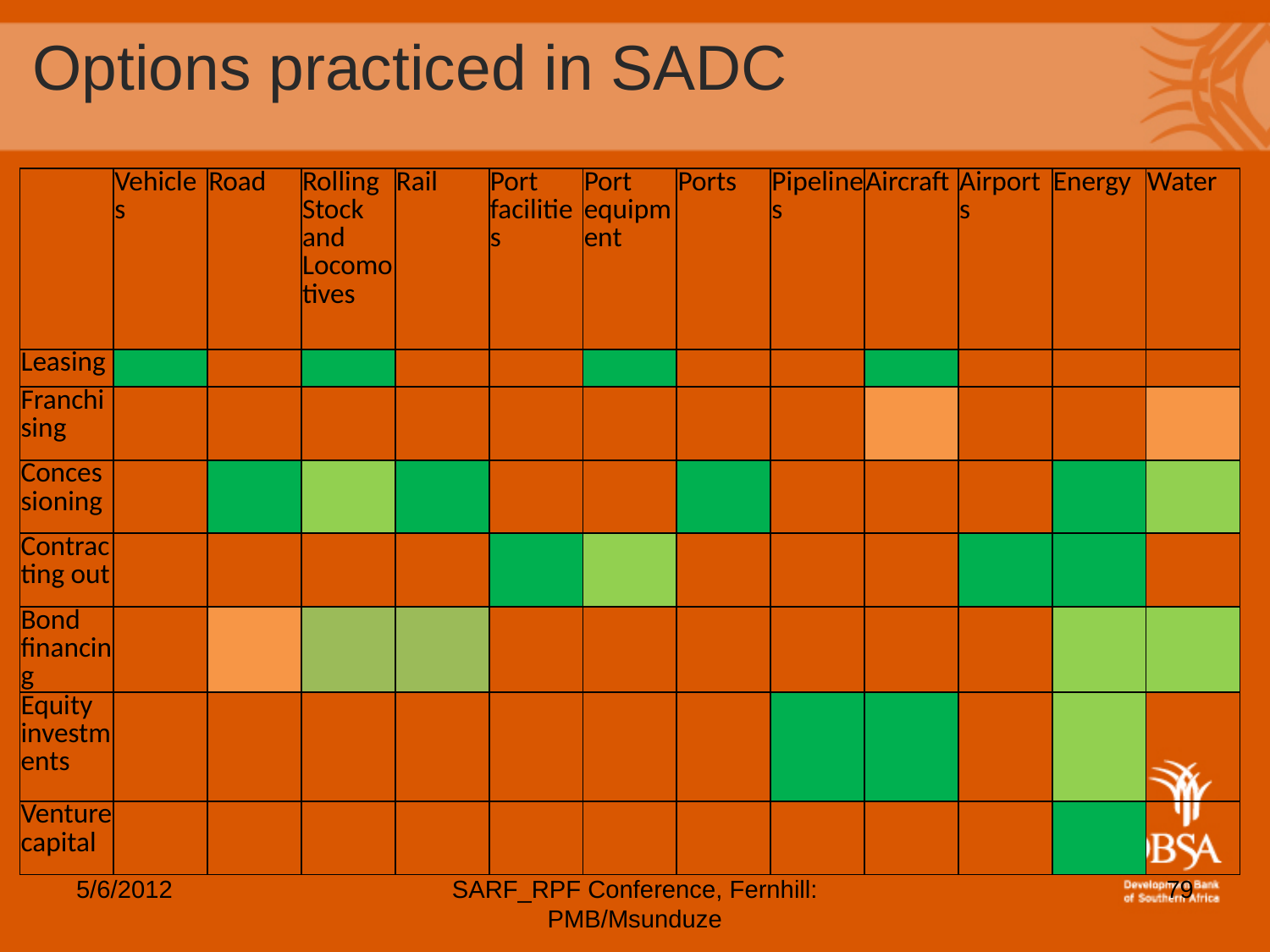

# Options practiced in SADC
|  | Vehicles | Road | Rolling Stock and Locomotives | Rail | Port facilities | Port equipment | Ports | Pipelines | Aircraft | Airports | Energy | Water |
| --- | --- | --- | --- | --- | --- | --- | --- | --- | --- | --- | --- | --- |
| Leasing |  |  |  |  |  |  |  |  |  |  |  |  |
| Franchising |  |  |  |  |  |  |  |  |  |  |  |  |
| Concessioning |  |  |  |  |  |  |  |  |  |  |  |  |
| Contracting out |  |  |  |  |  |  |  |  |  |  |  |  |
| Bond financing |  |  |  |  |  |  |  |  |  |  |  |  |
| Equity investments |  |  |  |  |  |  |  |  |  |  |  |  |
| Venture capital |  |  |  |  |  |  |  |  |  |  |  |  |
5/6/2012
SARF_RPF Conference, Fernhill: PMB/Msunduze
79